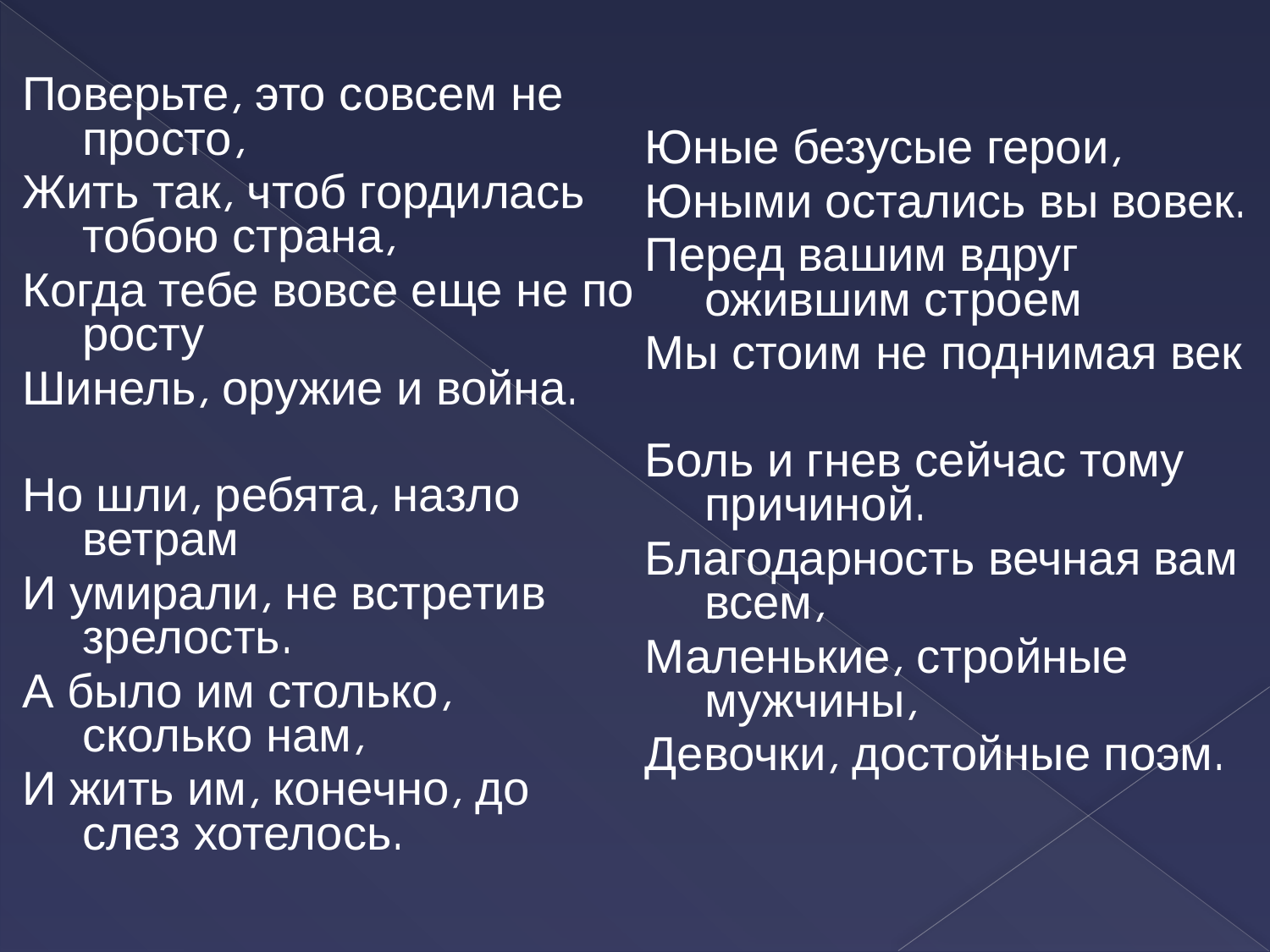

Поверьте, это совсем не просто,
Жить так, чтоб гордилась тобою страна,
Когда тебе вовсе еще не по росту
Шинель, оружие и война.

Но шли, ребята, назло ветрам
И умирали, не встретив зрелость.
А было им столько, сколько нам,
И жить им, конечно, до слез хотелось.

Юные безусые герои,
Юными остались вы вовек.
Перед вашим вдруг ожившим строем
Мы стоим не поднимая век

Боль и гнев сейчас тому причиной.
Благодарность вечная вам всем,
Маленькие, стройные мужчины,
Девочки, достойные поэм.